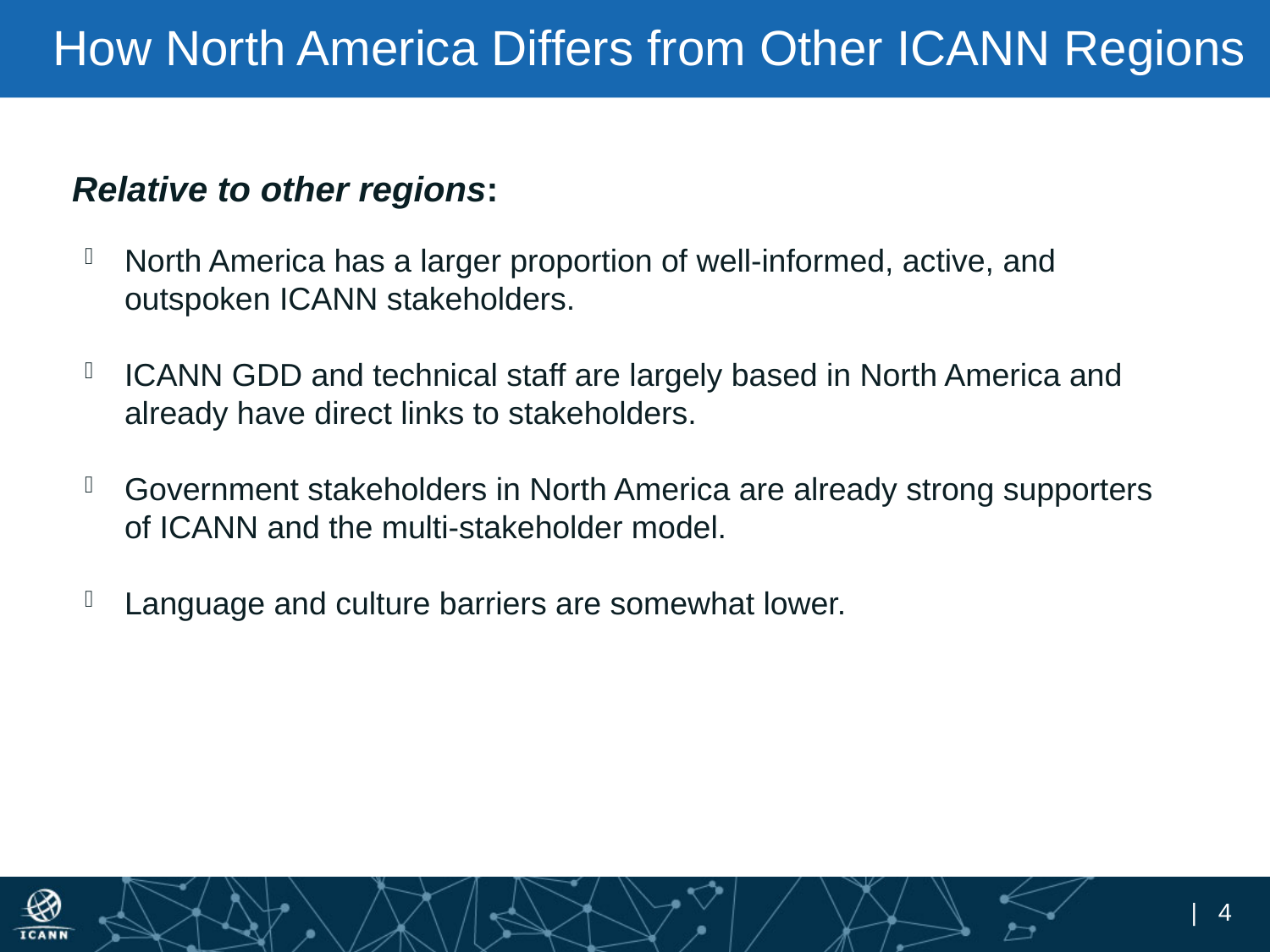

# How North America Differs from Other ICANN Regions
Relative to other regions:
North America has a larger proportion of well-informed, active, and outspoken ICANN stakeholders.
ICANN GDD and technical staff are largely based in North America and already have direct links to stakeholders.
Government stakeholders in North America are already strong supporters of ICANN and the multi-stakeholder model.
Language and culture barriers are somewhat lower.